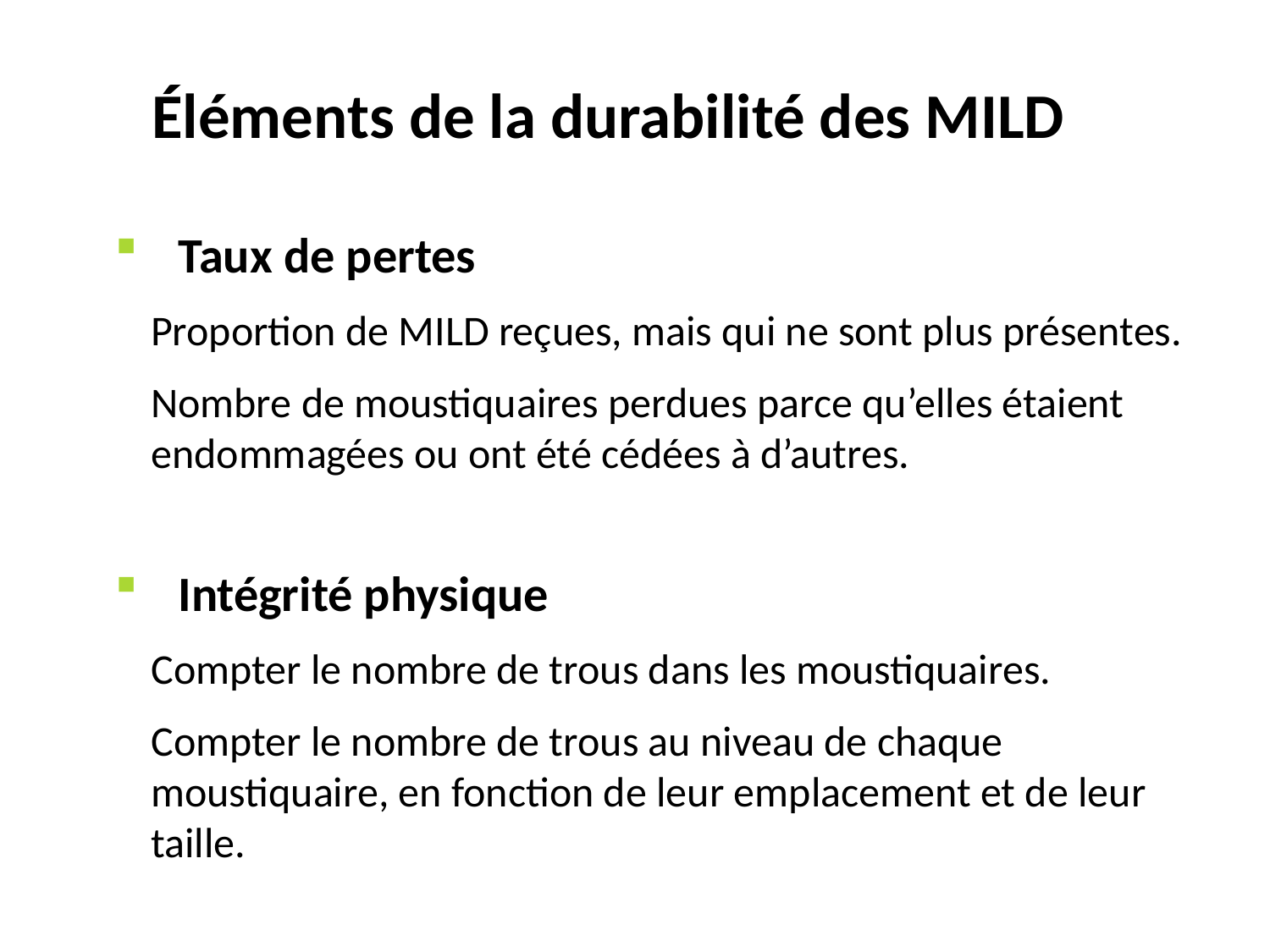

# Éléments de la durabilité des MILD
Taux de pertes
Proportion de MILD reçues, mais qui ne sont plus présentes.
Nombre de moustiquaires perdues parce qu’elles étaient endommagées ou ont été cédées à d’autres.

Intégrité physique
Compter le nombre de trous dans les moustiquaires.
Compter le nombre de trous au niveau de chaque moustiquaire, en fonction de leur emplacement et de leur taille.